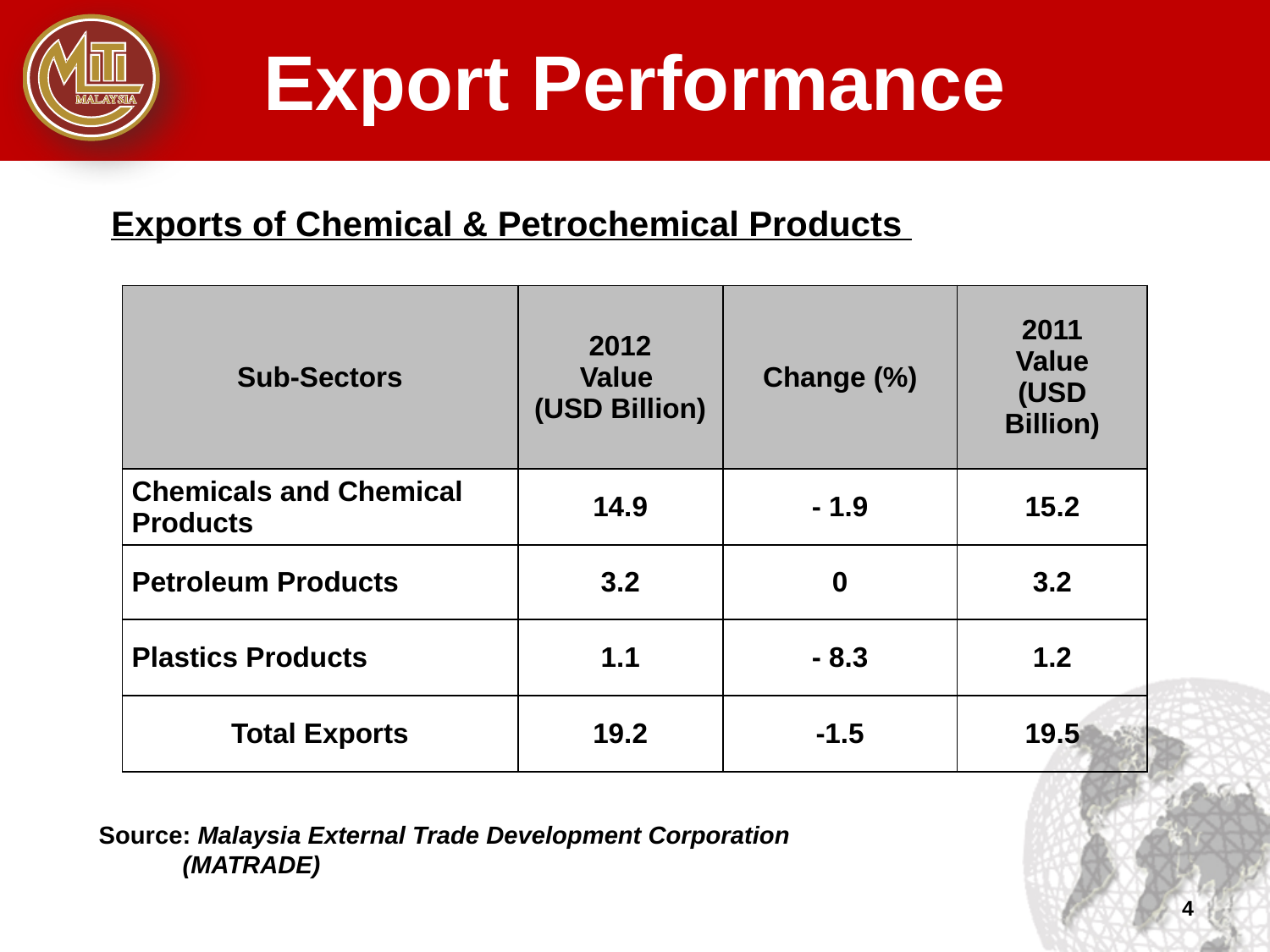

Export Performance
Exports of Chemical & Petrochemical Products

| Sub-Sectors | 2012 Value (USD Billion) | Change (%) | 2011 Value (USD Billion) |
| --- | --- | --- | --- |
| Chemicals and Chemical Products | 14.9 | - 1.9 | 15.2 |
| Petroleum Products | 3.2 | 0 | 3.2 |
| Plastics Products | 1.1 | - 8.3 | 1.2 |
| Total Exports | 19.2 | -1.5 | 19.5 |
Source: Malaysia External Trade Development Corporation
            (MATRADE)
4